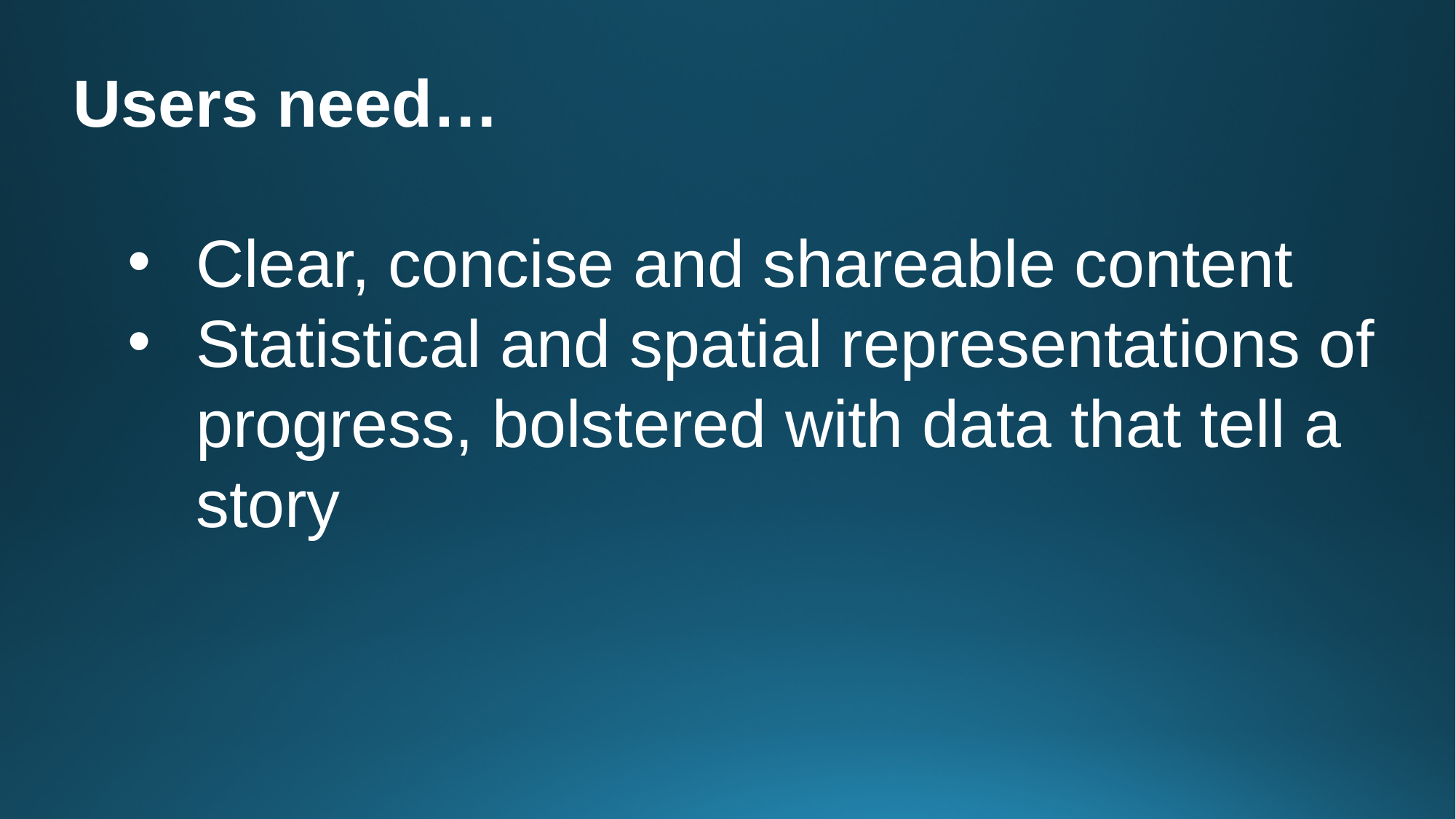

Users need…

Clear, concise and shareable content
Statistical and spatial representations of progress, bolstered with data that tell a story